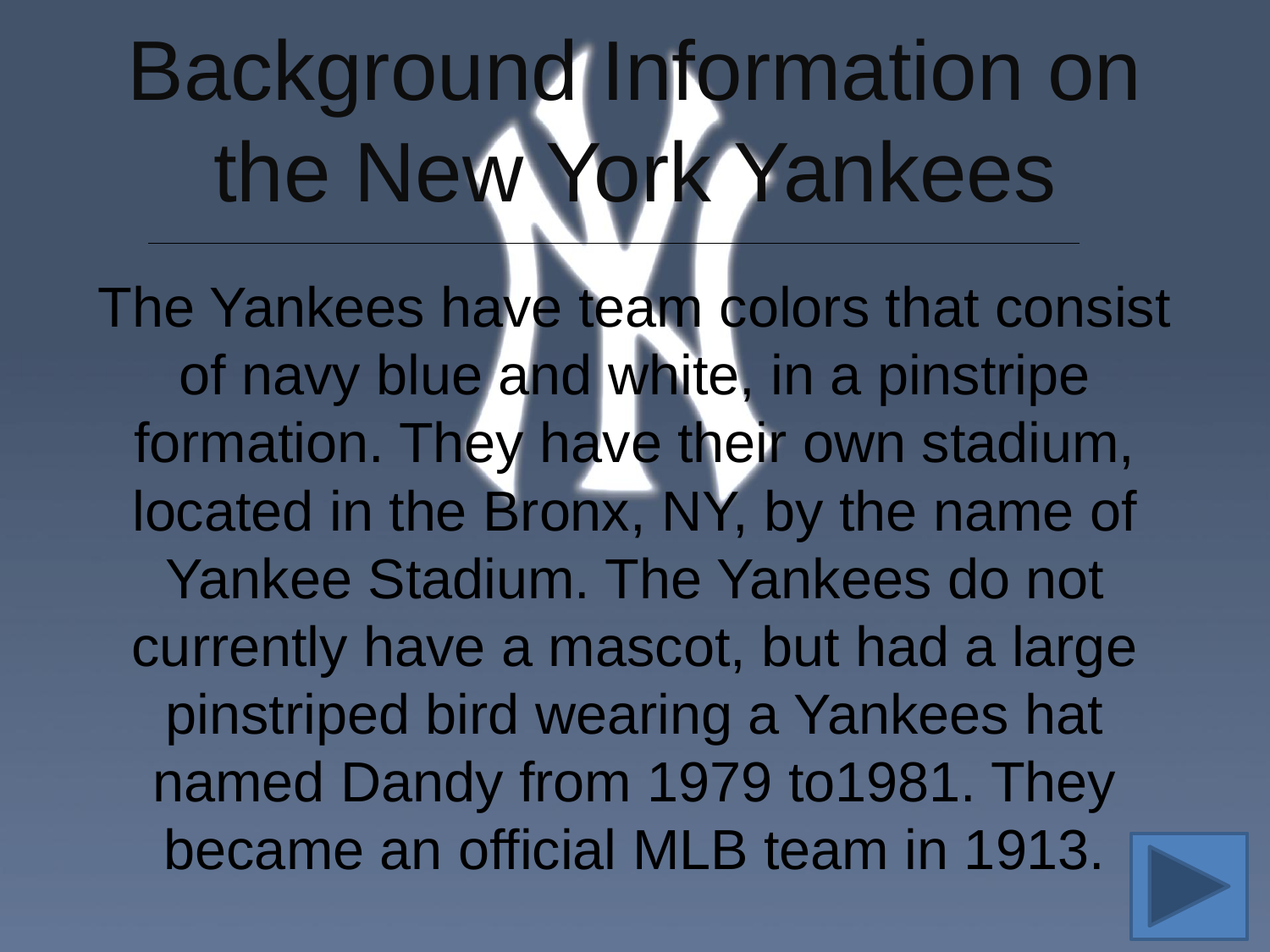

# Background Information on the New York Yankees
The Yankees have team colors that consist of navy blue and white, in a pinstripe formation. They have their own stadium, located in the Bronx, NY, by the name of Yankee Stadium. The Yankees do not currently have a mascot, but had a large pinstriped bird wearing a Yankees hat named Dandy from 1979 to1981. They became an official MLB team in 1913.